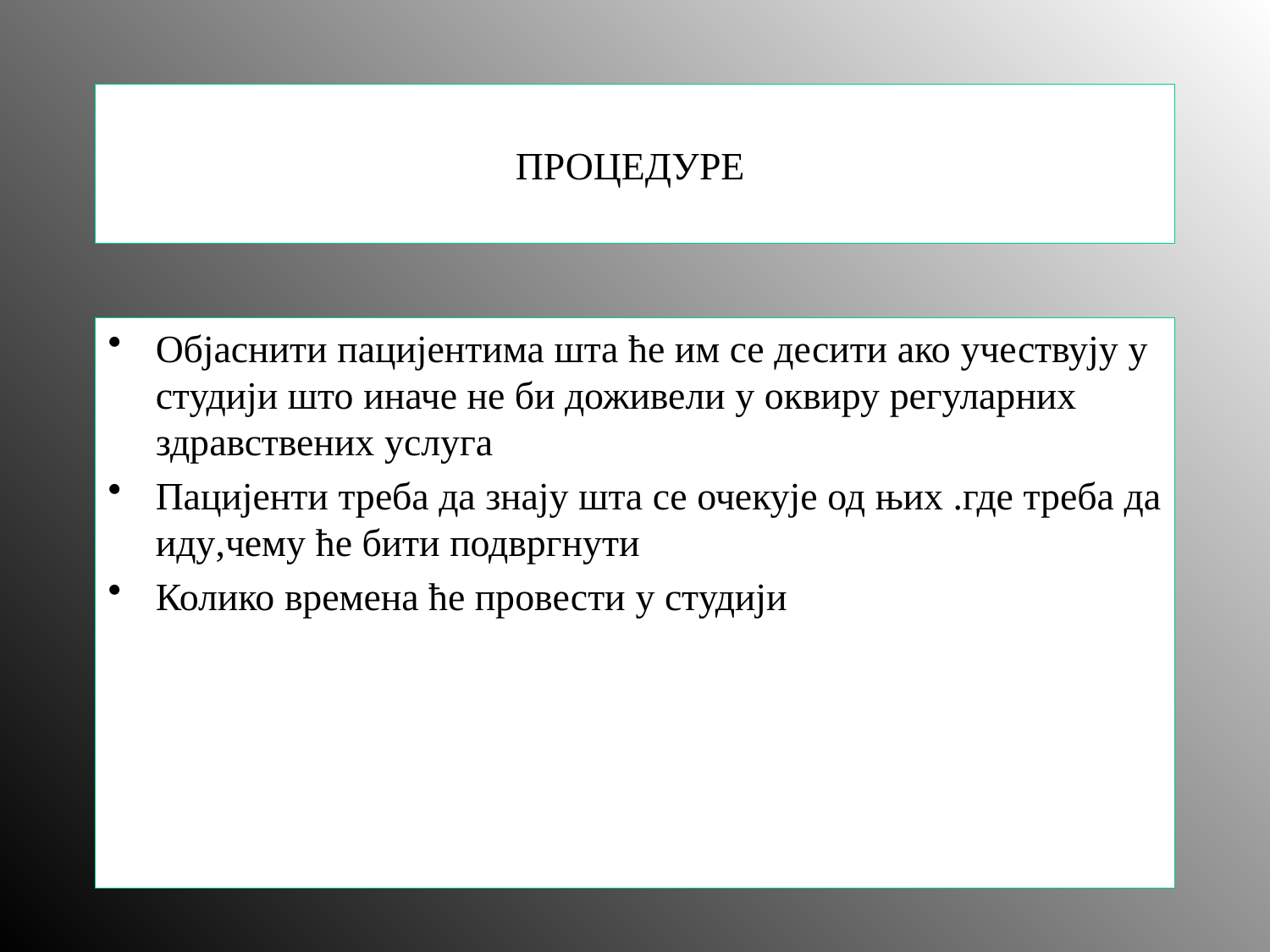

# ПРОЦЕДУРЕ
Објаснити пацијентима шта ће им се десити ако учествују у студији што иначе не би доживели у оквиру регуларних здравствених услуга
Пацијенти треба да знају шта се очекује од њих .где треба да иду,чему ће бити подвргнути
Колико времена ће провести у студији